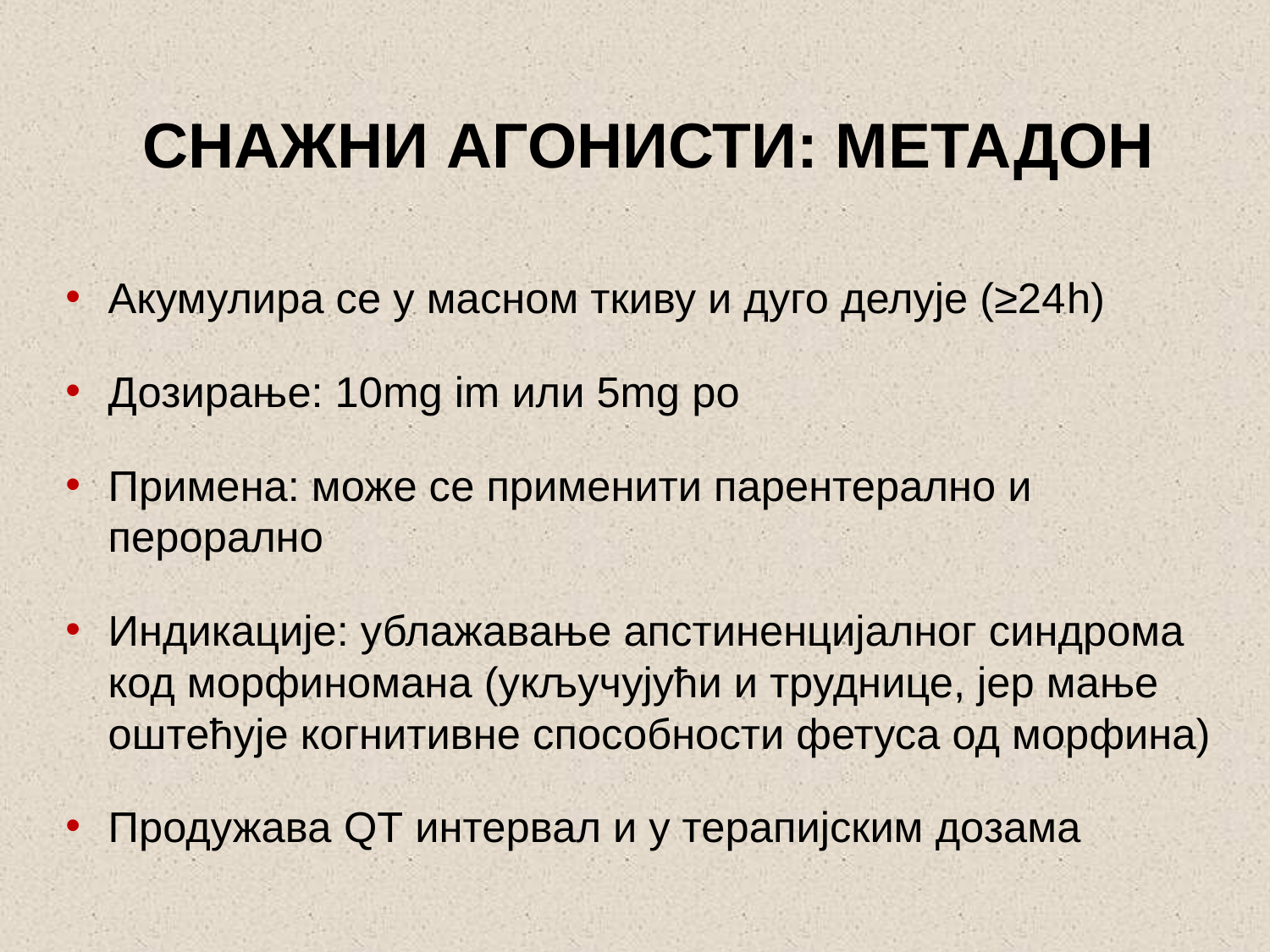

# СНАЖНИ АГОНИСТИ: МЕТАДОН
Акумулира се у масном ткиву и дуго делује (≥24h)

Дозирање: 10mg im или 5mg ро

Примена: може се применити парентерално и перорално

Индикације: ублажавање апстиненцијалног синдрома код морфиномана (укључујући и труднице, јер мање оштећује когнитивне способности фетуса од морфина)

Продужава QT интервал и у терапијским дозама